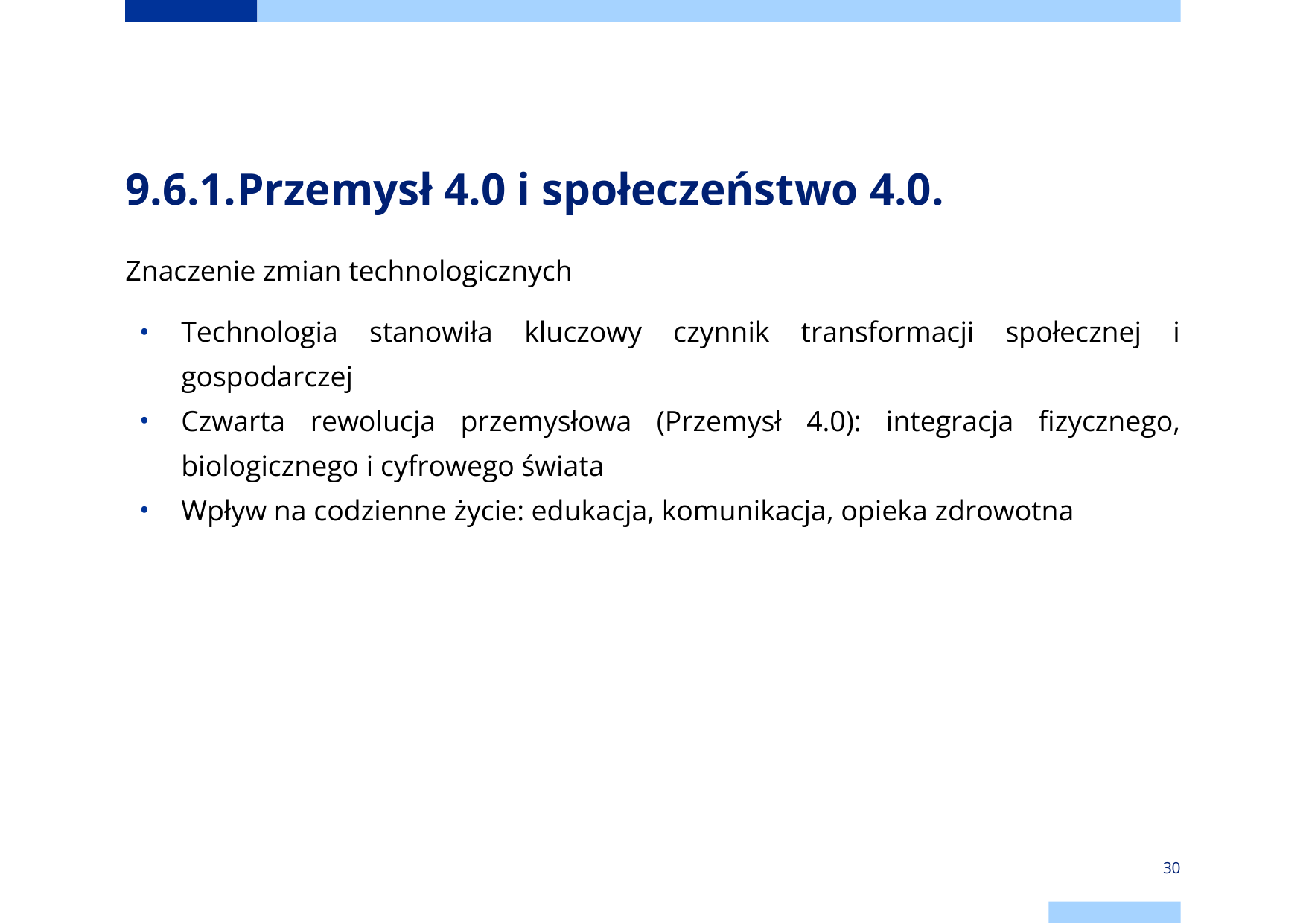

# 9.6.1.	Przemysł 4.0 i społeczeństwo 4.0.
Znaczenie zmian technologicznych
Technologia stanowiła kluczowy czynnik transformacji społecznej i gospodarczej
Czwarta rewolucja przemysłowa (Przemysł 4.0): integracja fizycznego, biologicznego i cyfrowego świata
Wpływ na codzienne życie: edukacja, komunikacja, opieka zdrowotna
30